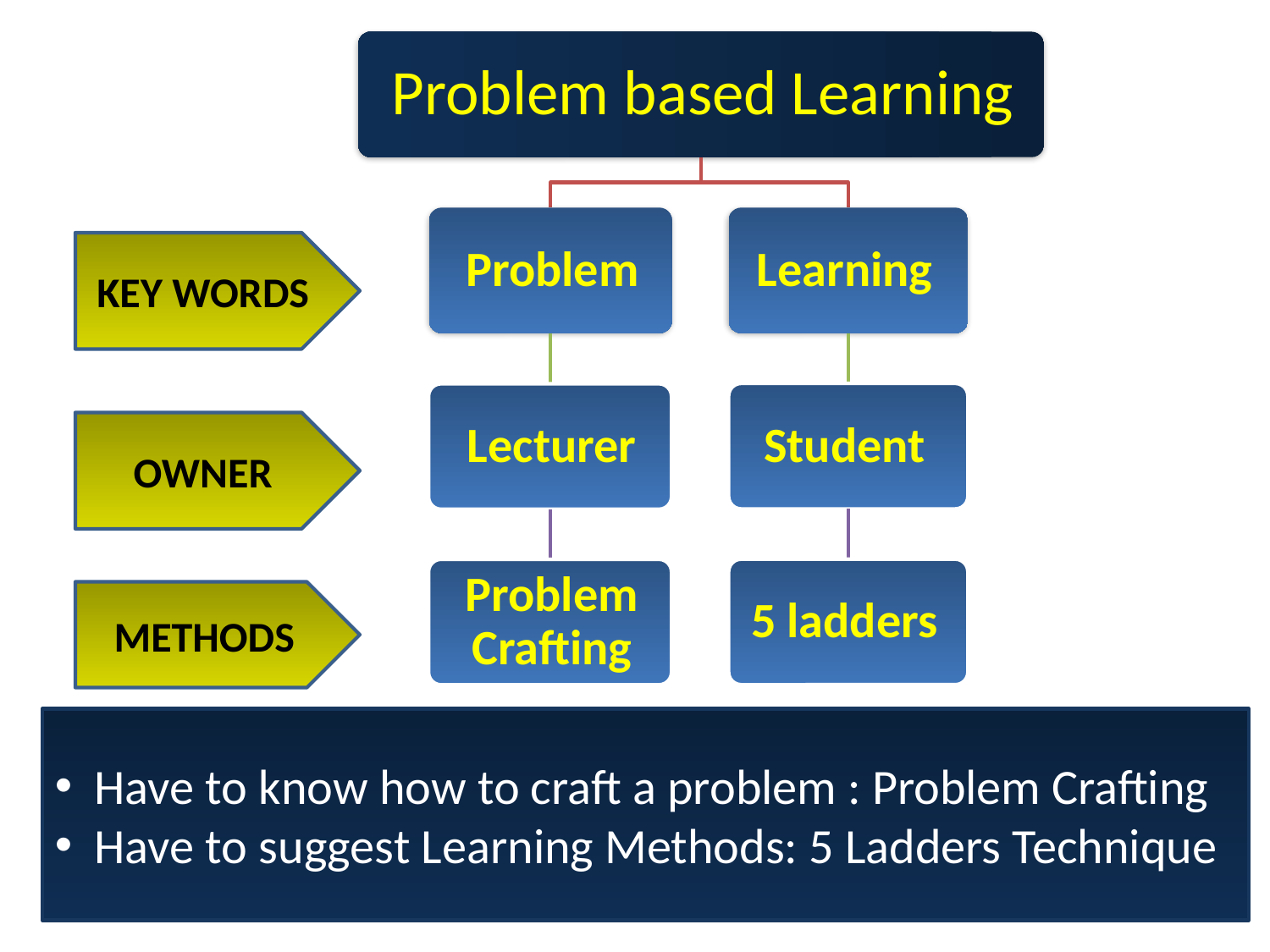

Problem based Learning
Problem
Lecturer
Problem Crafting
Learning
Student
5 ladders
KEY WORDS
OWNER
METHODS
Have to know how to craft a problem : Problem Crafting
Have to suggest Learning Methods: 5 Ladders Technique
6